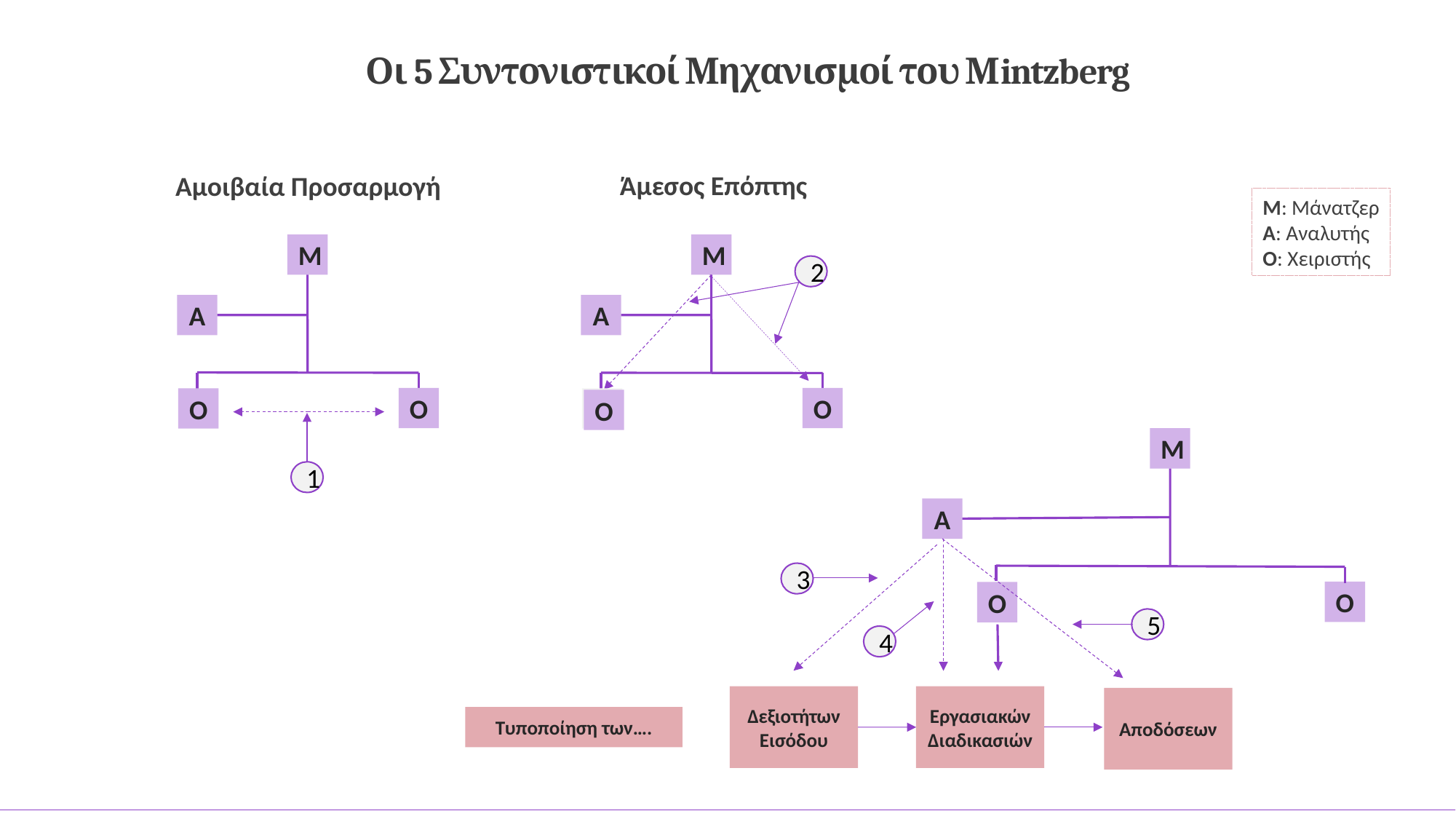

Οι 5 Συντονιστικοί Μηχανισμοί του Μintzberg

Άμεσος Επόπτης
Αμοιβαία Προσαρμογή
Μ: Μάνατζερ
Α: Αναλυτής
Ο: Χειριστής
M
M
2
A
A
O
O
O
O
O
M
1
A
3
O
O
5
4
Δεξιοτήτων
Εισόδου
Εργασιακών Διαδικασιών
Αποδόσεων
Τυποποίηση των….